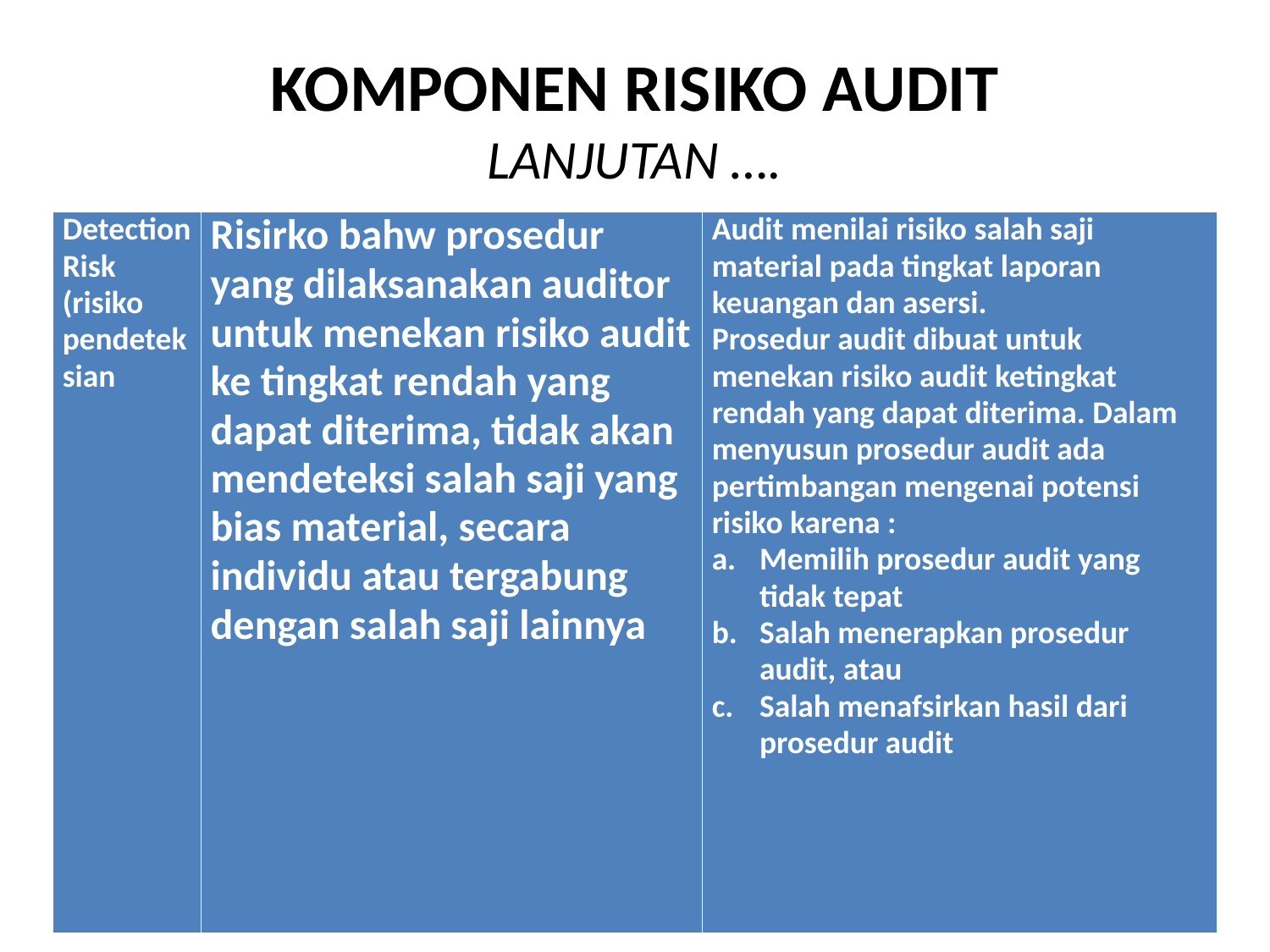

# KOMPONEN RISIKO AUDIT LANJUTAN ….
| Detection Risk (risiko pendeteksian | Risirko bahw prosedur yang dilaksanakan auditor untuk menekan risiko audit ke tingkat rendah yang dapat diterima, tidak akan mendeteksi salah saji yang bias material, secara individu atau tergabung dengan salah saji lainnya | Audit menilai risiko salah saji material pada tingkat laporan keuangan dan asersi. Prosedur audit dibuat untuk menekan risiko audit ketingkat rendah yang dapat diterima. Dalam menyusun prosedur audit ada pertimbangan mengenai potensi risiko karena : Memilih prosedur audit yang tidak tepat Salah menerapkan prosedur audit, atau Salah menafsirkan hasil dari prosedur audit |
| --- | --- | --- |